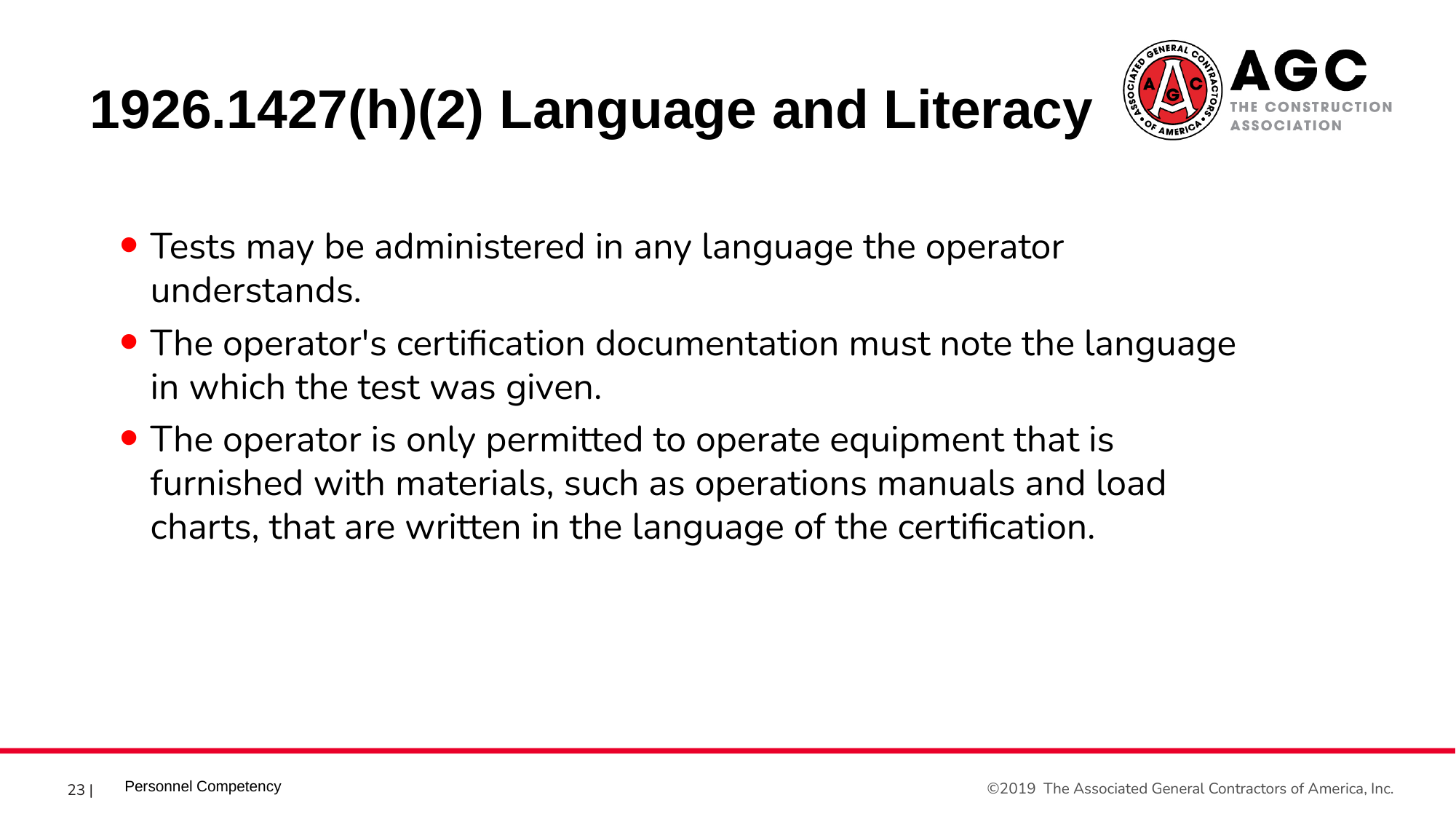

1926.1427(h)(2) Language and Literacy

Tests may be administered in any language the operator understands.
The operator's certification documentation must note the language in which the test was given.
The operator is only permitted to operate equipment that is furnished with materials, such as operations manuals and load charts, that are written in the language of the certification.
Personnel Competency